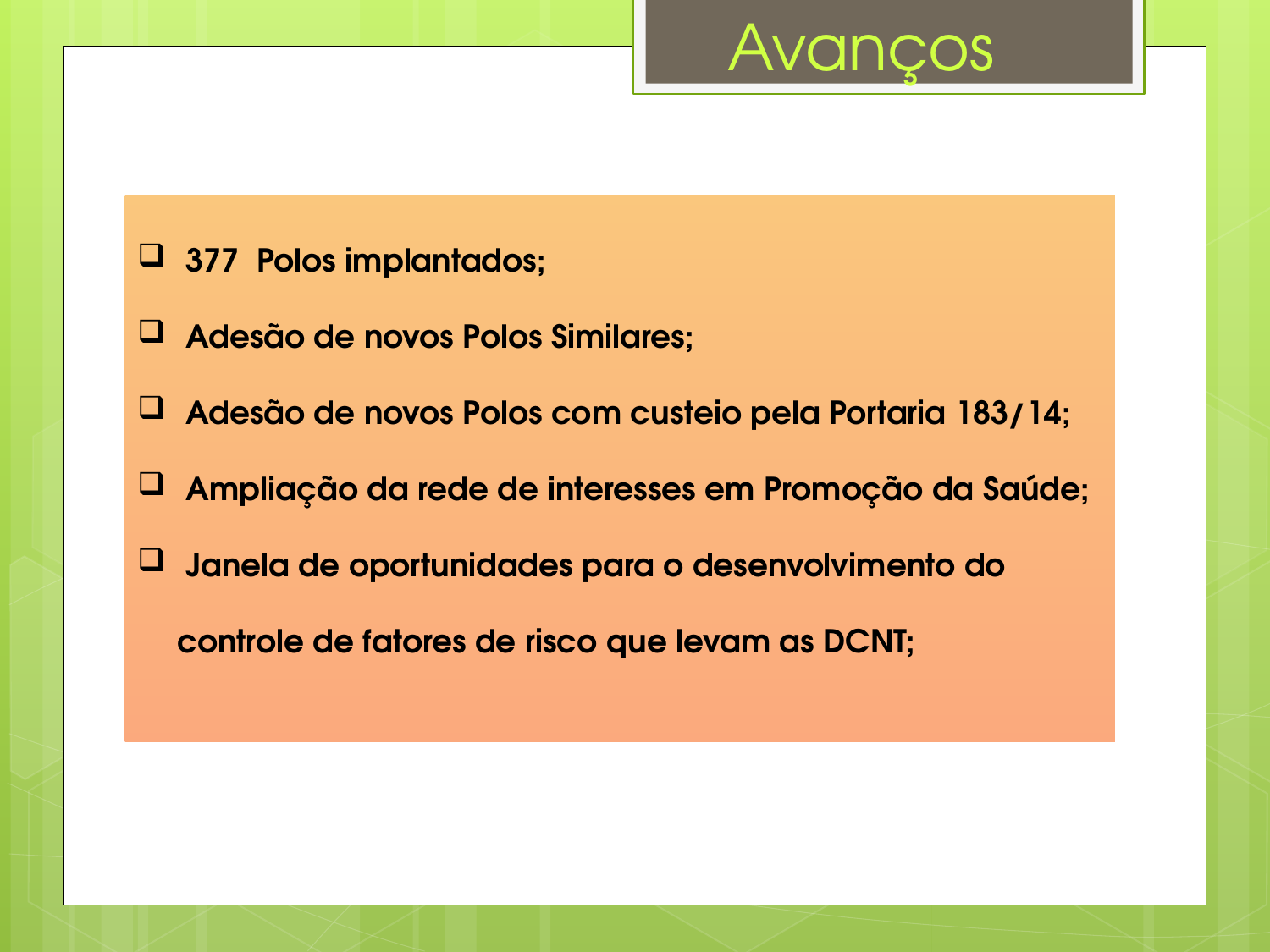

Avanços
 377  Polos implantados;
 Adesão de novos Polos Similares;
 Adesão de novos Polos com custeio pela Portaria 183/14;
 Ampliação da rede de interesses em Promoção da Saúde;
 Janela de oportunidades para o desenvolvimento do controle de fatores de risco que levam as DCNT;